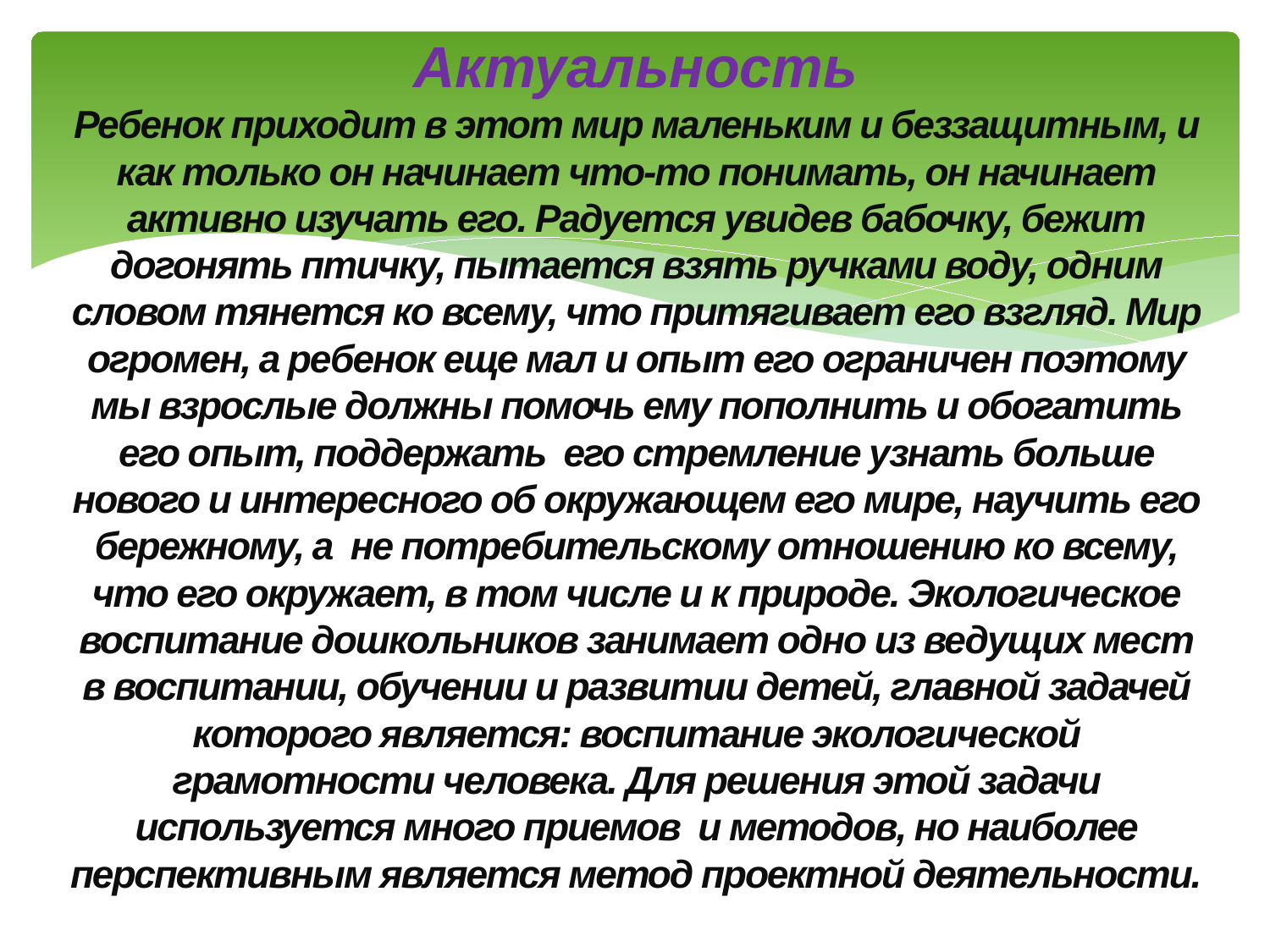

# Актуальность Ребенок приходит в этот мир маленьким и беззащитным, и как только он начинает что-то понимать, он начинает активно изучать его. Радуется увидев бабочку, бежит догонять птичку, пытается взять ручками воду, одним словом тянется ко всему, что притягивает его взгляд. Мир огромен, а ребенок еще мал и опыт его ограничен поэтому мы взрослые должны помочь ему пополнить и обогатить его опыт, поддержать  его стремление узнать больше нового и интересного об окружающем его мире, научить его бережному, а  не потребительскому отношению ко всему, что его окружает, в том числе и к природе. Экологическое воспитание дошкольников занимает одно из ведущих мест в воспитании, обучении и развитии детей, главной задачей которого является: воспитание экологической грамотности человека. Для решения этой задачи используется много приемов  и методов, но наиболее перспективным является метод проектной деятельности.